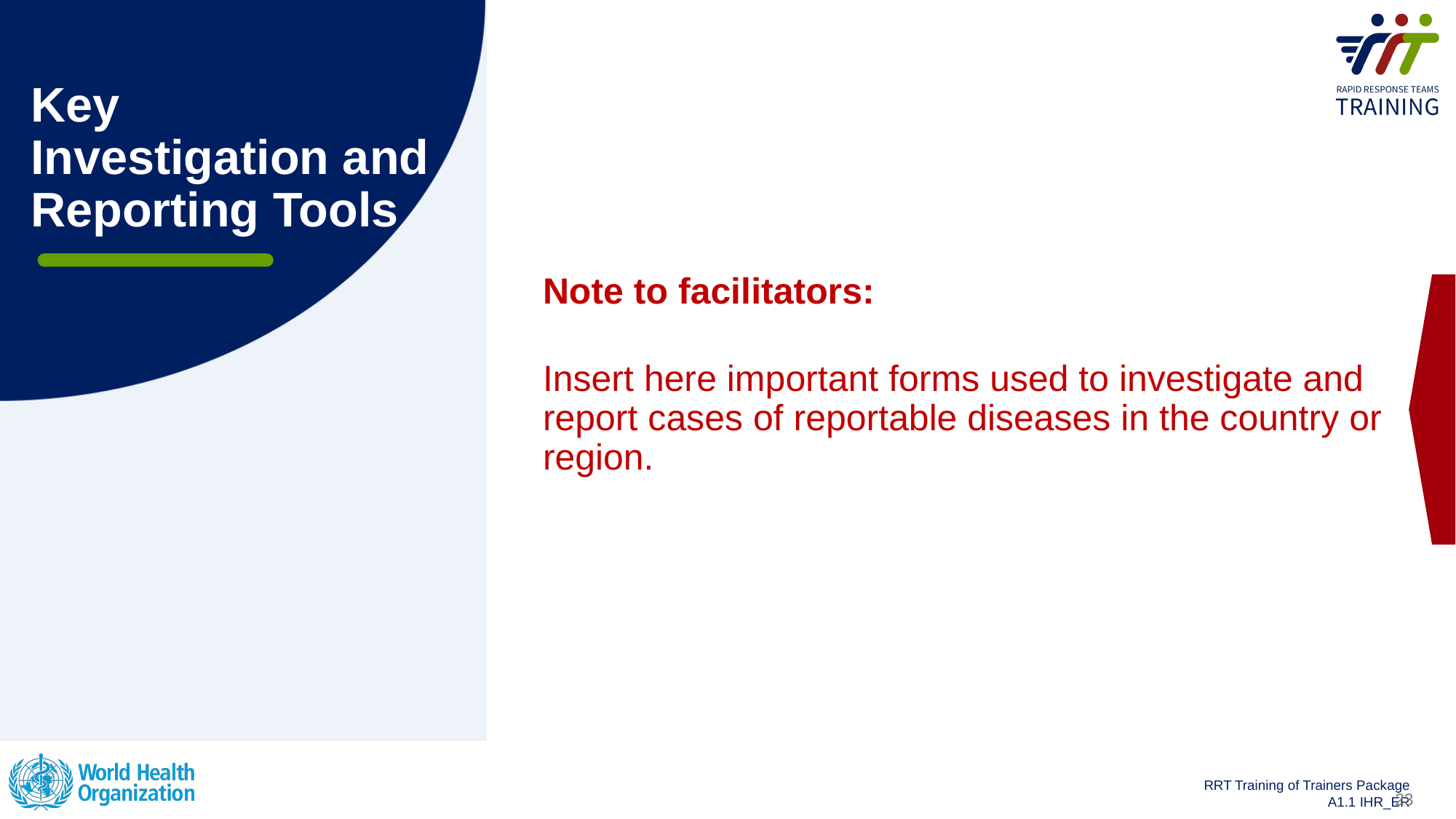

# Key
Investigation and
Reporting Tools

Note to facilitators:

Insert here important forms used to investigate and report cases of reportable diseases in the country or region.